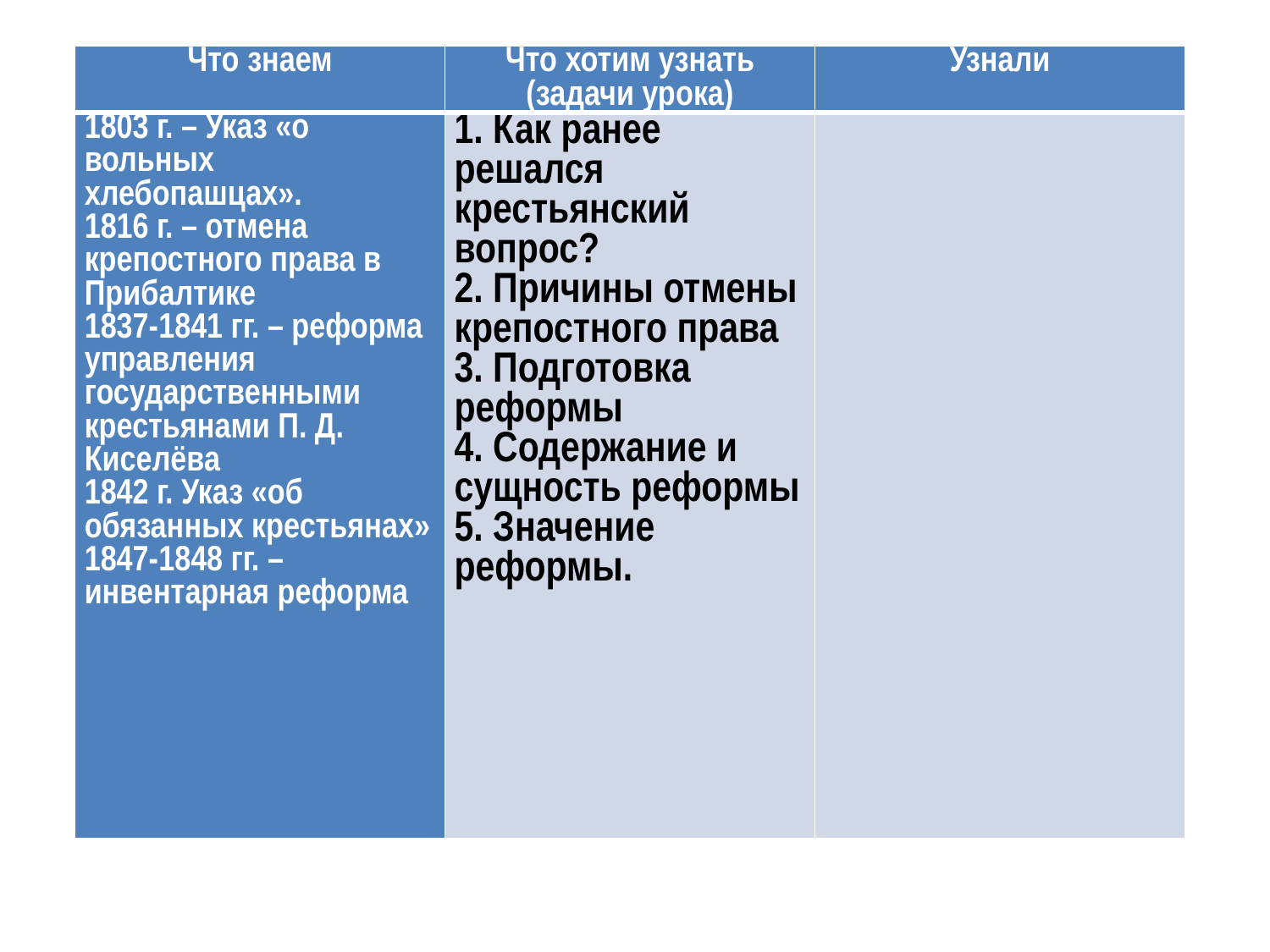

#
| Что знаем | Что хотим узнать (задачи урока) | Узнали |
| --- | --- | --- |
| 1803 г. – Указ «о вольных хлебопашцах». 1816 г. – отмена крепостного права в Прибалтике 1837-1841 гг. – реформа управления государственными крестьянами П. Д. Киселёва 1842 г. Указ «об обязанных крестьянах» 1847-1848 гг. – инвентарная реформа | 1. Как ранее решался крестьянский вопрос? 2. Причины отмены крепостного права 3. Подготовка реформы 4. Содержание и сущность реформы 5. Значение реформы. |  |